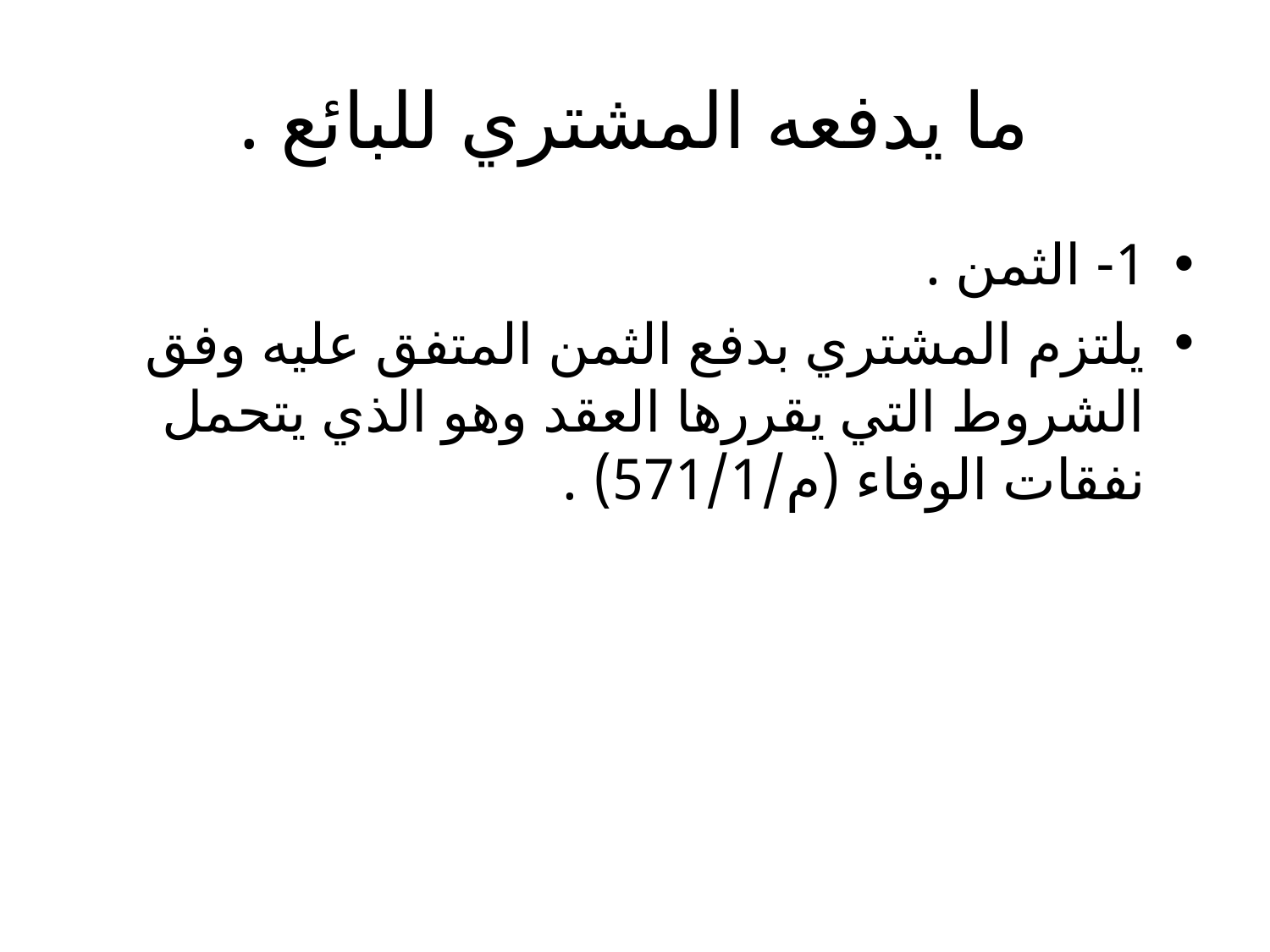

# ما يدفعه المشتري للبائع .
1- الثمن .
يلتزم المشتري بدفع الثمن المتفق عليه وفق الشروط التي يقررها العقد وهو الذي يتحمل نفقات الوفاء (م/571/1) .